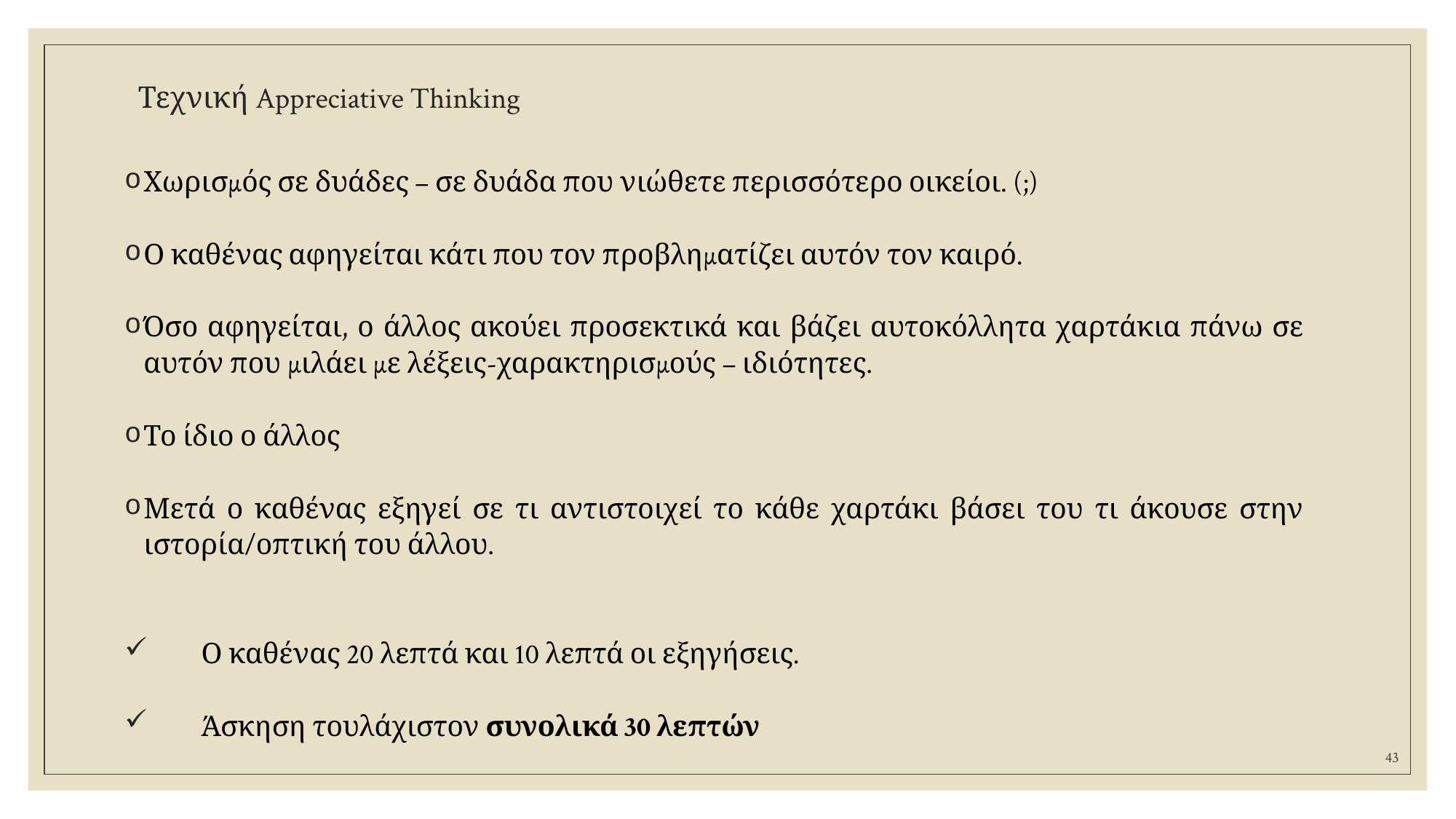

# Τεχνική Appreciative Thinking

Χωρισμός σε δυάδες – σε δυάδα που νιώθετε περισσότερο οικείοι. (;)

Ο καθένας αφηγείται κάτι που τον προβληματίζει αυτόν τον καιρό.

Όσο αφηγείται, ο άλλος ακούει προσεκτικά και βάζει αυτοκόλλητα χαρτάκια πάνω σε αυτόν που μιλάει με λέξεις-χαρακτηρισμούς – ιδιότητες.

Το ίδιο ο άλλος

Μετά ο καθένας εξηγεί σε τι αντιστοιχεί το κάθε χαρτάκι βάσει του τι άκουσε στην ιστορία/οπτική του άλλου.

Ο καθένας 20 λεπτά και 10 λεπτά οι εξηγήσεις.

Άσκηση τουλάχιστον συνολικά 30 λεπτών

43